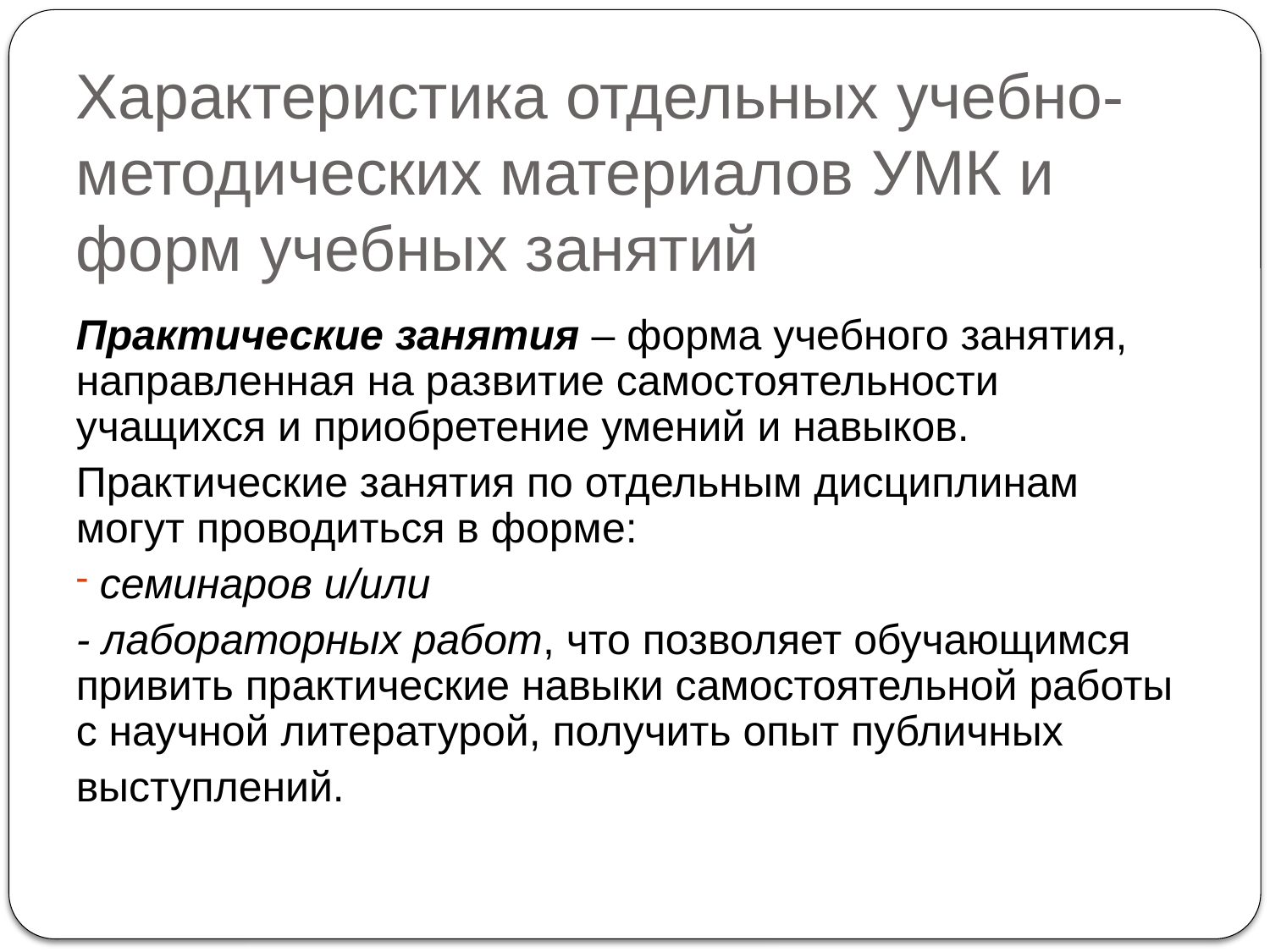

# Характеристика отдельных учебно-методических материалов УМК и форм учебных занятий
Практические занятия – форма учебного занятия, направленная на развитие самостоятельности учащихся и приобретение умений и навыков.
Практические занятия по отдельным дисциплинам могут проводиться в форме:
 семинаров и/или
- лабораторных работ, что позволяет обучающимся привить практические навыки самостоятельной работы с научной литературой, получить опыт публичных
выступлений.